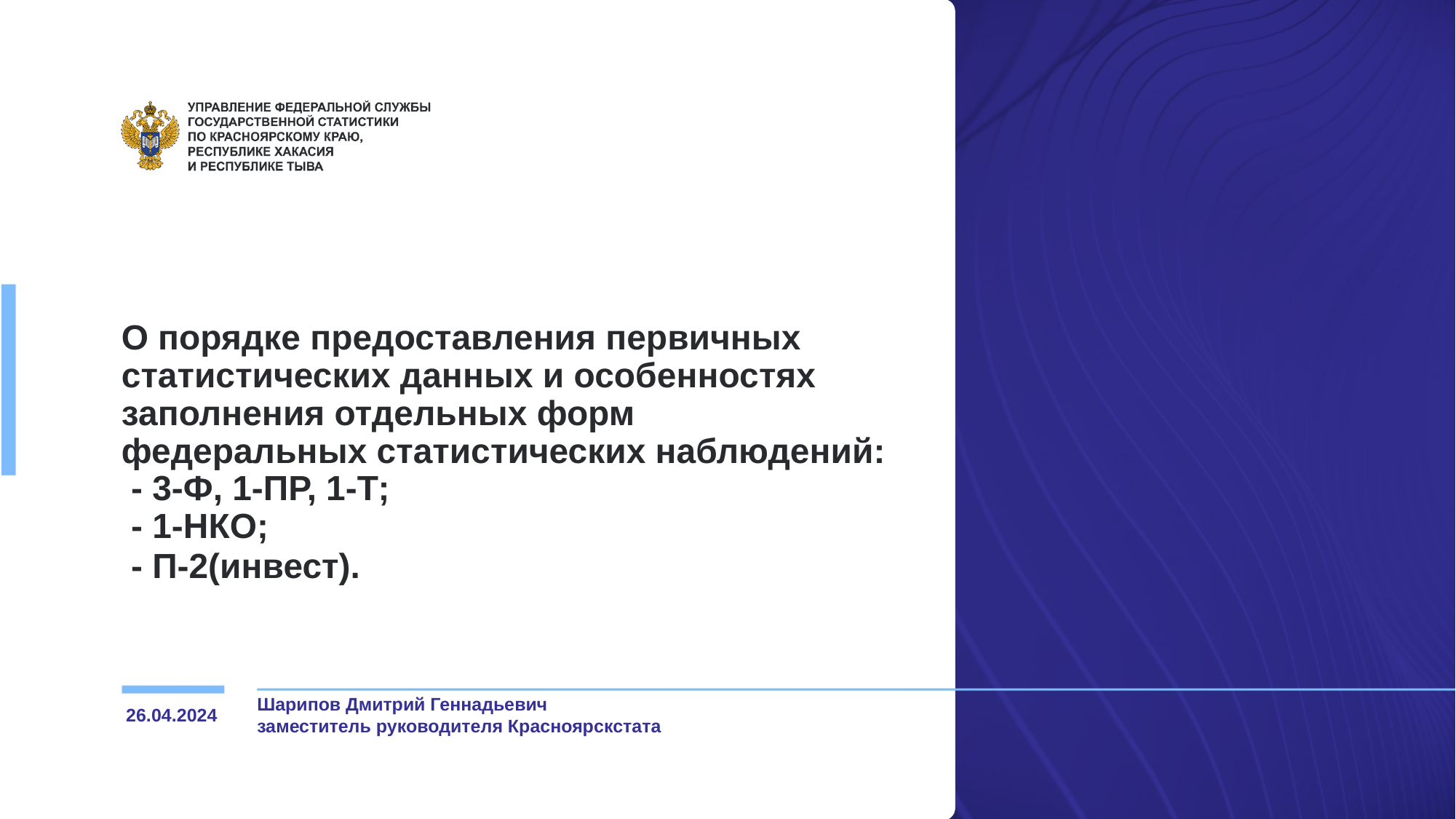

# О порядке предоставления первичных статистических данных и особенностях заполнения отдельных форм федеральных статистических наблюдений: - 3-Ф, 1-ПР, 1-Т; - 1-НКО; - П-2(инвест).
26.04.2024
Шарипов Дмитрий Геннадьевич
заместитель руководителя Красноярскстата